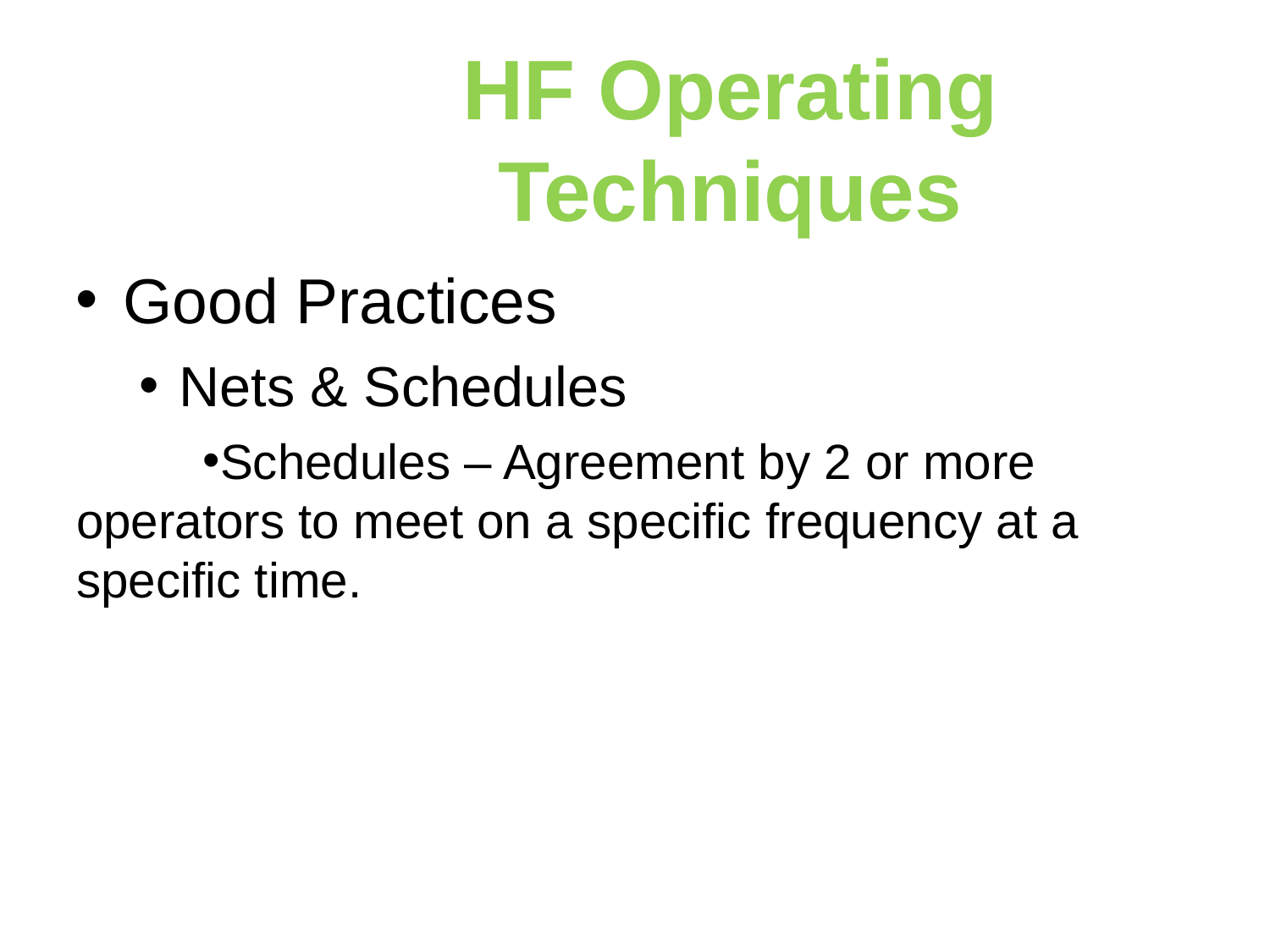

HF Operating Techniques
Good Practices
Nets & Schedules
Schedules – Agreement by 2 or more operators to meet on a specific frequency at a specific time.